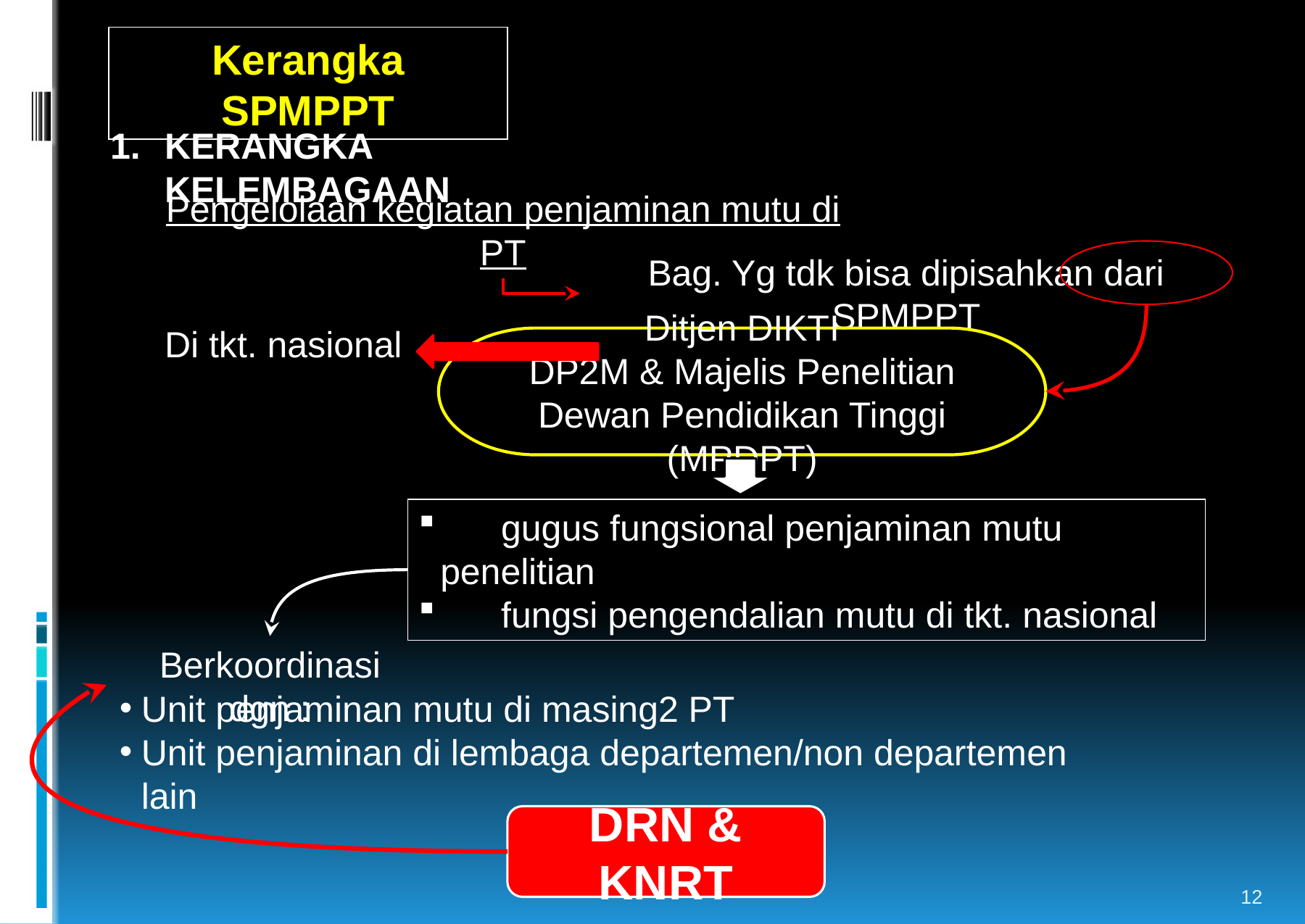

Kerangka SPMPPT
KERANGKA KELEMBAGAAN
Pengelolaan kegiatan penjaminan mutu di PT

Bag. Yg tdk bisa dipisahkan dari SPMPPT
Di tkt. nasional
Ditjen DIKTI
DP2M & Majelis Penelitian Dewan Pendidikan Tinggi (MPDPT)

      gugus fungsional penjaminan mutu penelitian
      fungsi pengendalian mutu di tkt. nasional
Berkoordinasi dgn :
Unit penjaminan mutu di masing2 PT
Unit penjaminan di lembaga departemen/non departemen lain
DRN & KNRT
12